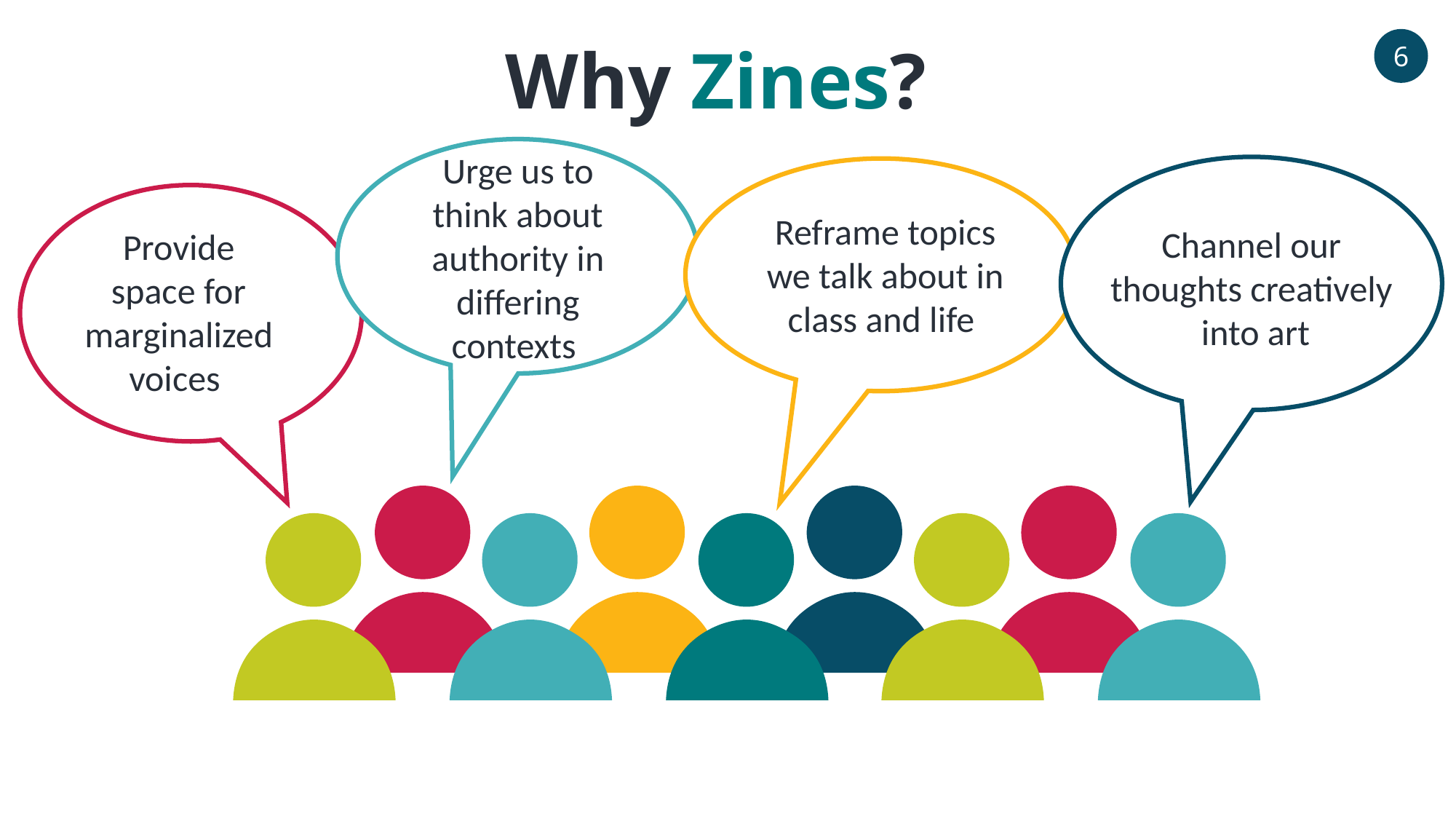

Why Zines?
6
Urge us to think about authority in differing contexts

Reframe topics we talk about in class and life
Channel our thoughts creatively into art
Provide space for marginalized voices